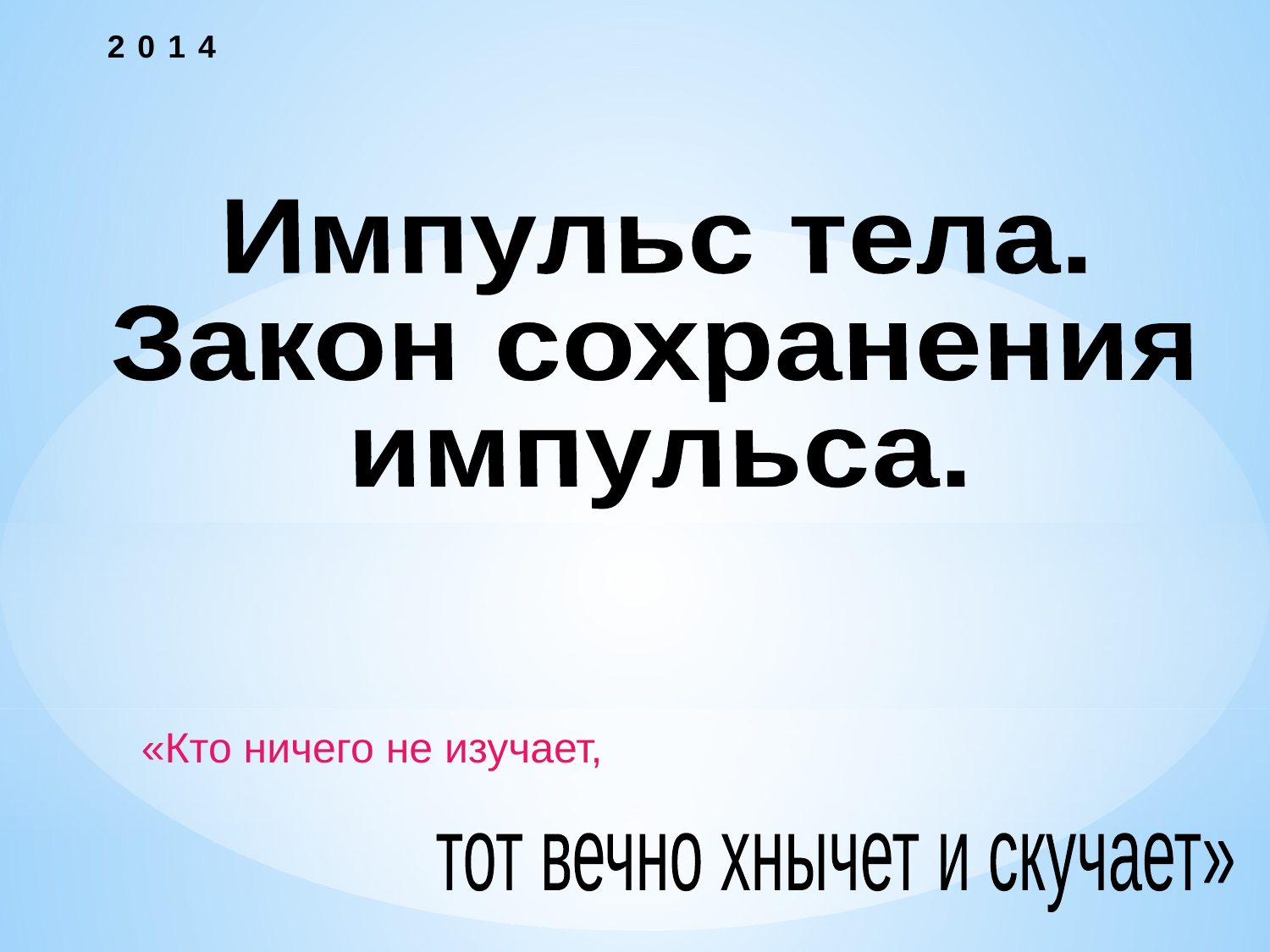

2014

Импульс тела.
Закон сохранения
импульса.

«Кто ничего не изучает,

тот вечно хнычет и скучает»